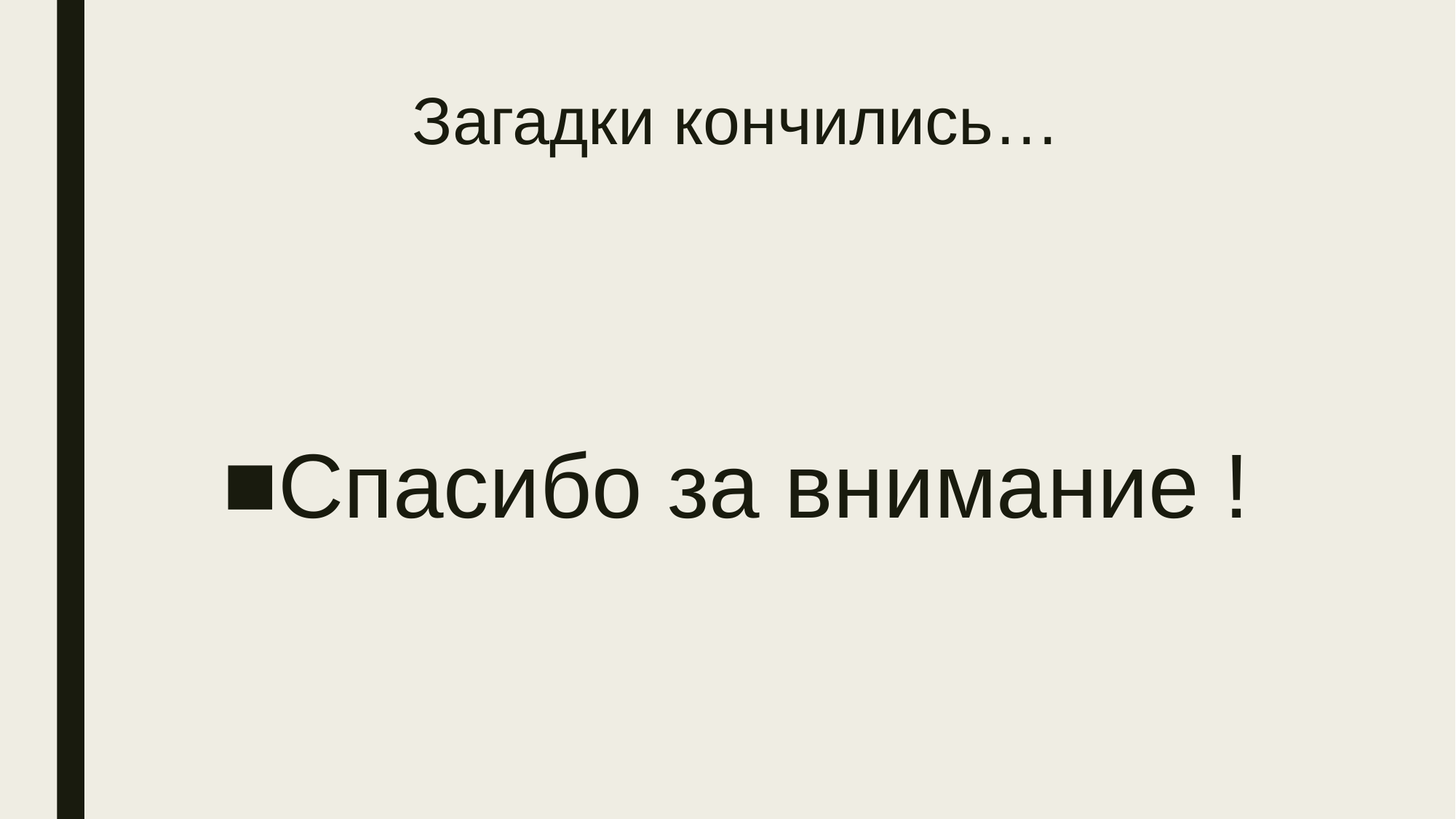

# Загадки кончились…
Спасибо за внимание !